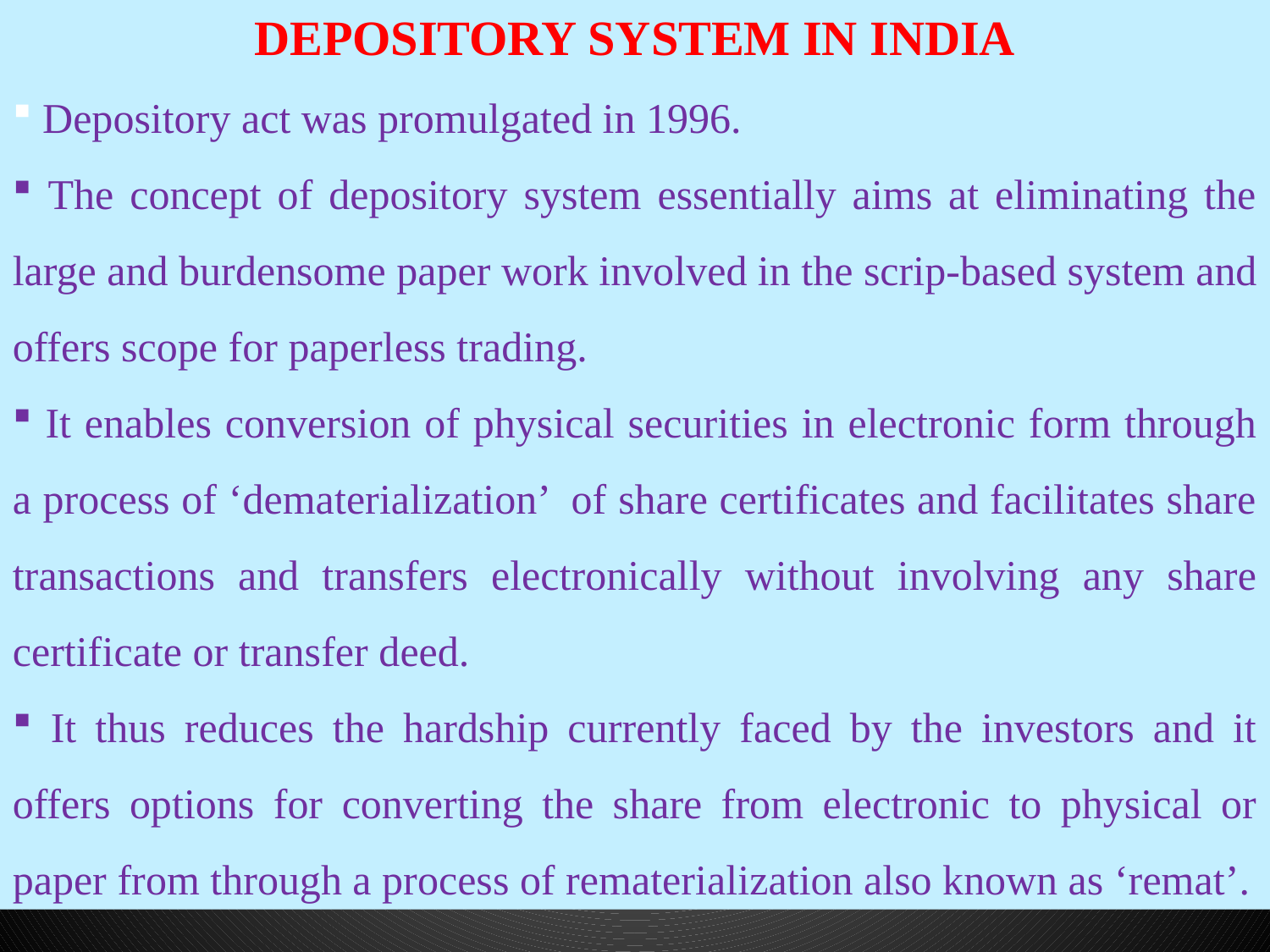

DEPOSITORY SYSTEM IN INDIA
 Depository act was promulgated in 1996.
 The concept of depository system essentially aims at eliminating the large and burdensome paper work involved in the scrip-based system and offers scope for paperless trading.
 It enables conversion of physical securities in electronic form through a process of ‘dematerialization’  of share certificates and facilitates share transactions and transfers electronically without involving any share certificate or transfer deed.
 It thus reduces the hardship currently faced by the investors and it offers options for converting the share from electronic to physical or paper from through a process of rematerialization also known as ‘remat’.